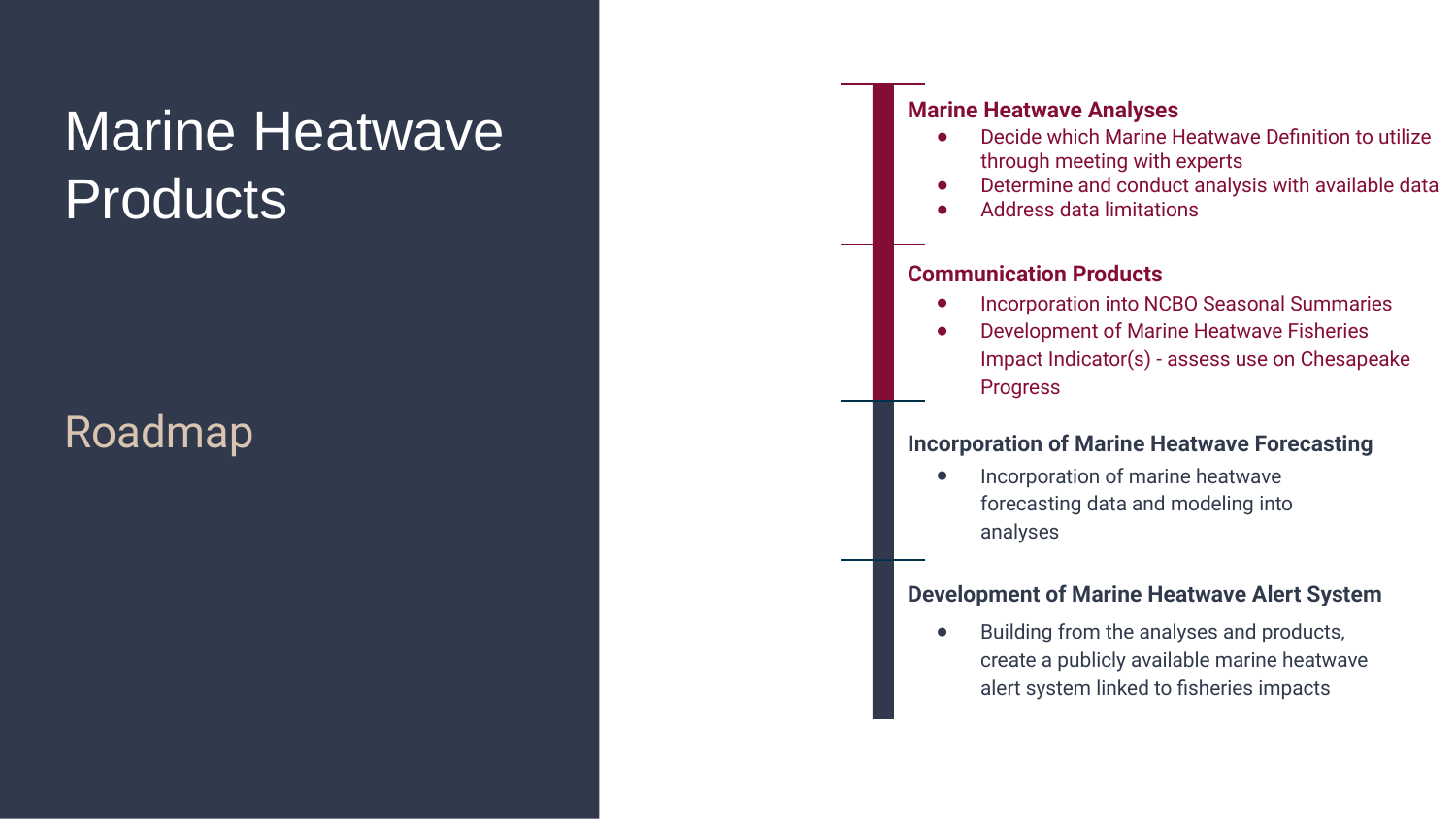

Marine Heatwave Analyses
# Marine Heatwave Products

Decide which Marine Heatwave Definition to utilize through meeting with experts
Determine and conduct analysis with available data
Address data limitations
Communication Products

Incorporation into NCBO Seasonal Summaries
Development of Marine Heatwave Fisheries Impact Indicator(s) - assess use on Chesapeake Progress
Roadmap

Incorporation of Marine Heatwave Forecasting
Incorporation of marine heatwave forecasting data and modeling into analyses

Development of Marine Heatwave Alert System
Building from the analyses and products, create a publicly available marine heatwave alert system linked to fisheries impacts